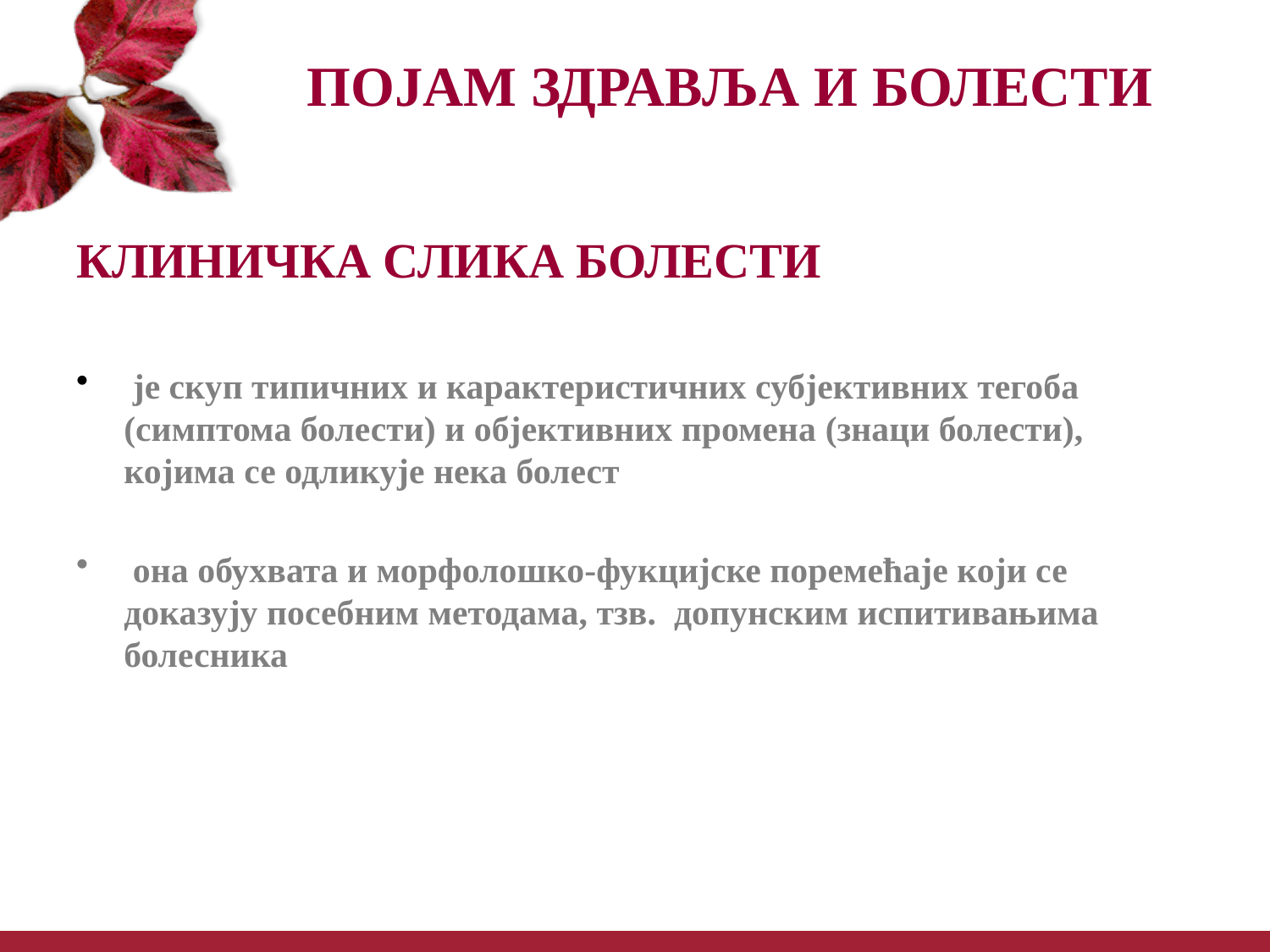

# ПОЈАМ ЗДРАВЉА И БОЛЕСТИ
КЛИНИЧКА СЛИКА БОЛЕСТИ

 је скуп типичних и карактеристичних субјективних тегоба (симптома болести) и објективних промена (знаци болести), којима се одликује нека болест

 она обухвата и морфолошко-фукцијске поремећаје који се доказују посебним методама, тзв.  допунским испитивањима болесника